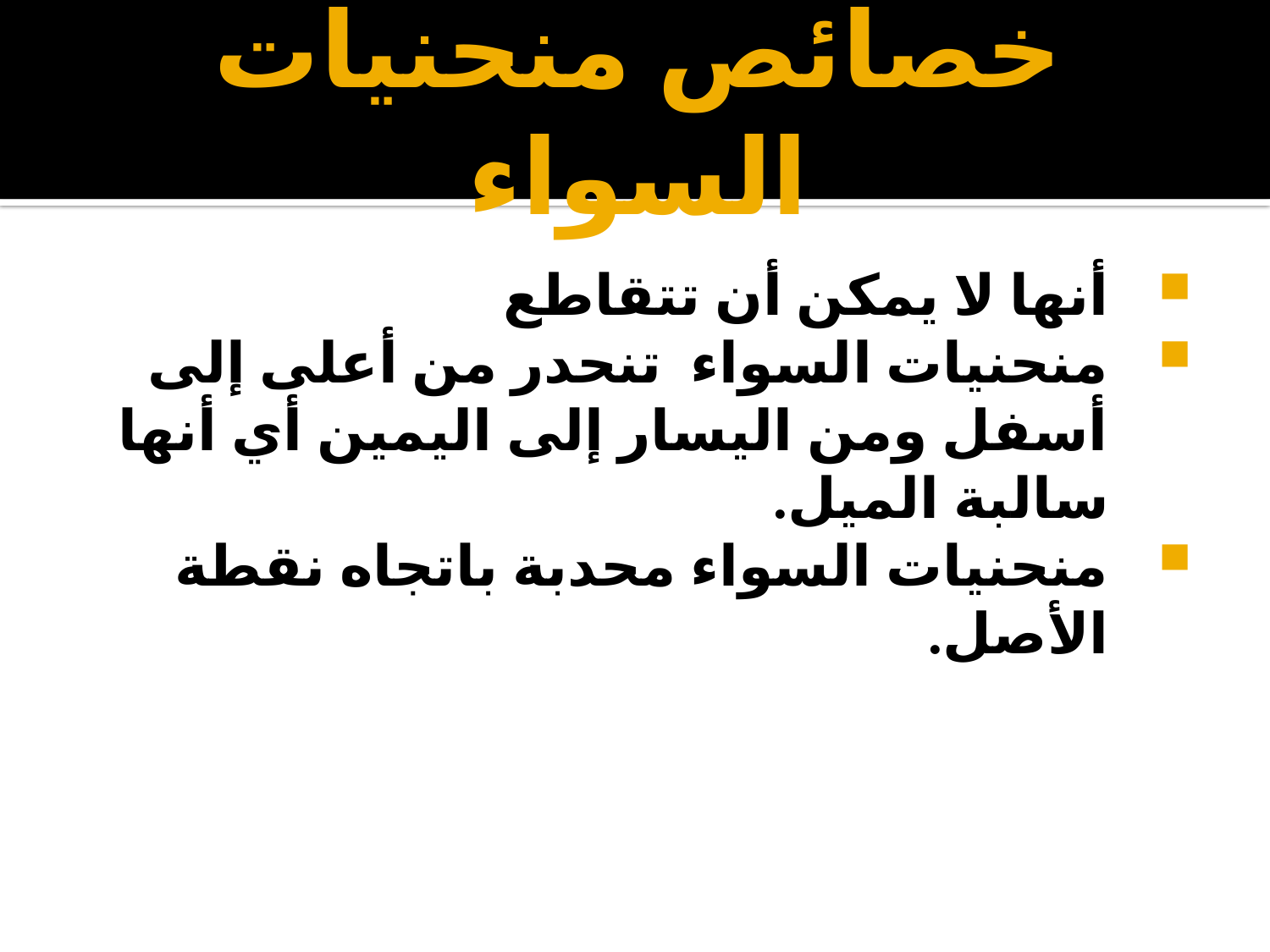

# خصائص منحنيات السواء
أنها لا يمكن أن تتقاطع
منحنيات السواء  تنحدر من أعلى إلى أسفل ومن اليسار إلى اليمين أي أنها سالبة الميل.
منحنيات السواء محدبة باتجاه نقطة الأصل.